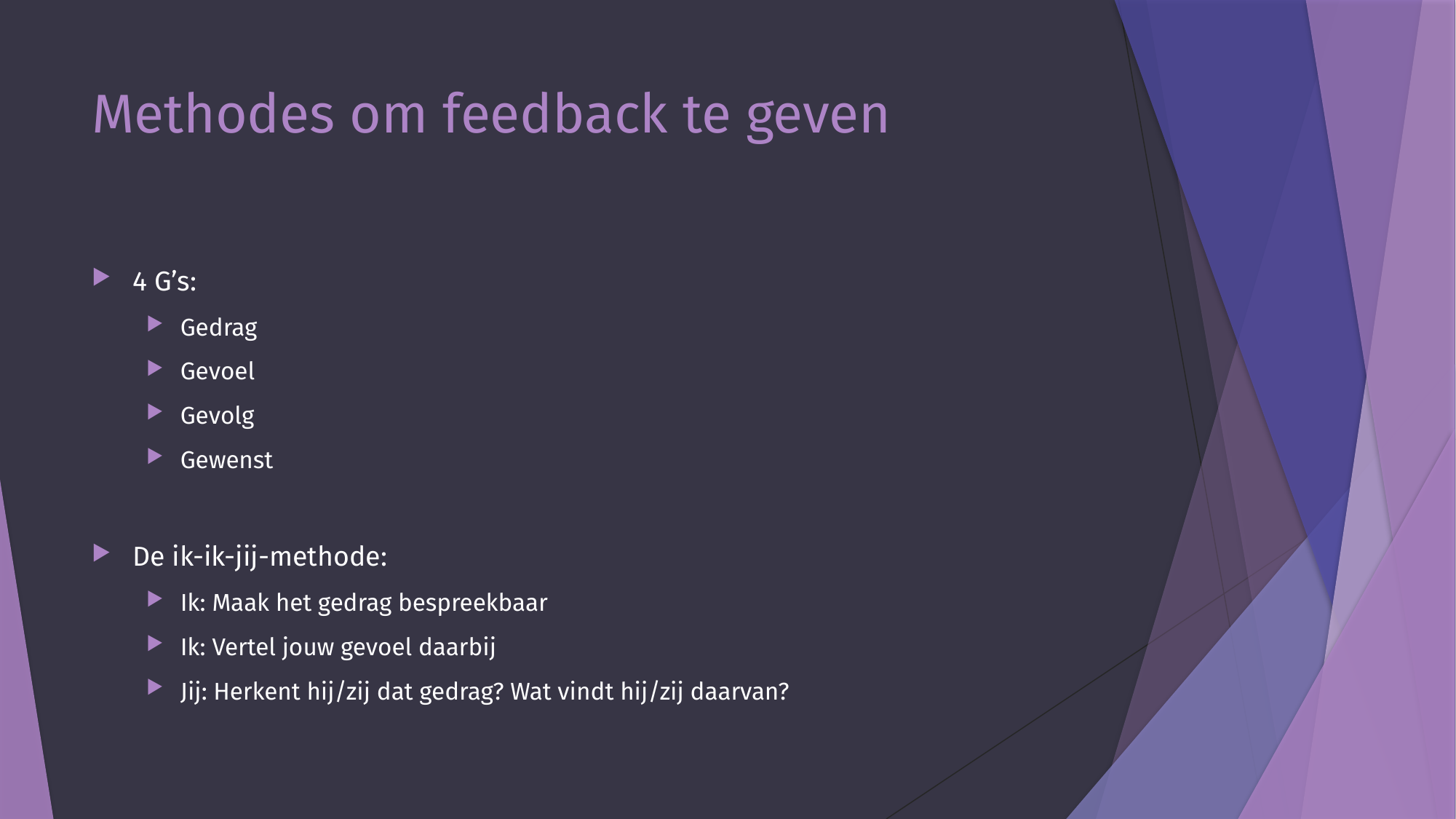

# Methodes om feedback te geven
4 G’s:
Gedrag
Gevoel
Gevolg
Gewenst

De ik-ik-jij-methode:
Ik: Maak het gedrag bespreekbaar
Ik: Vertel jouw gevoel daarbij
Jij: Herkent hij/zij dat gedrag? Wat vindt hij/zij daarvan?